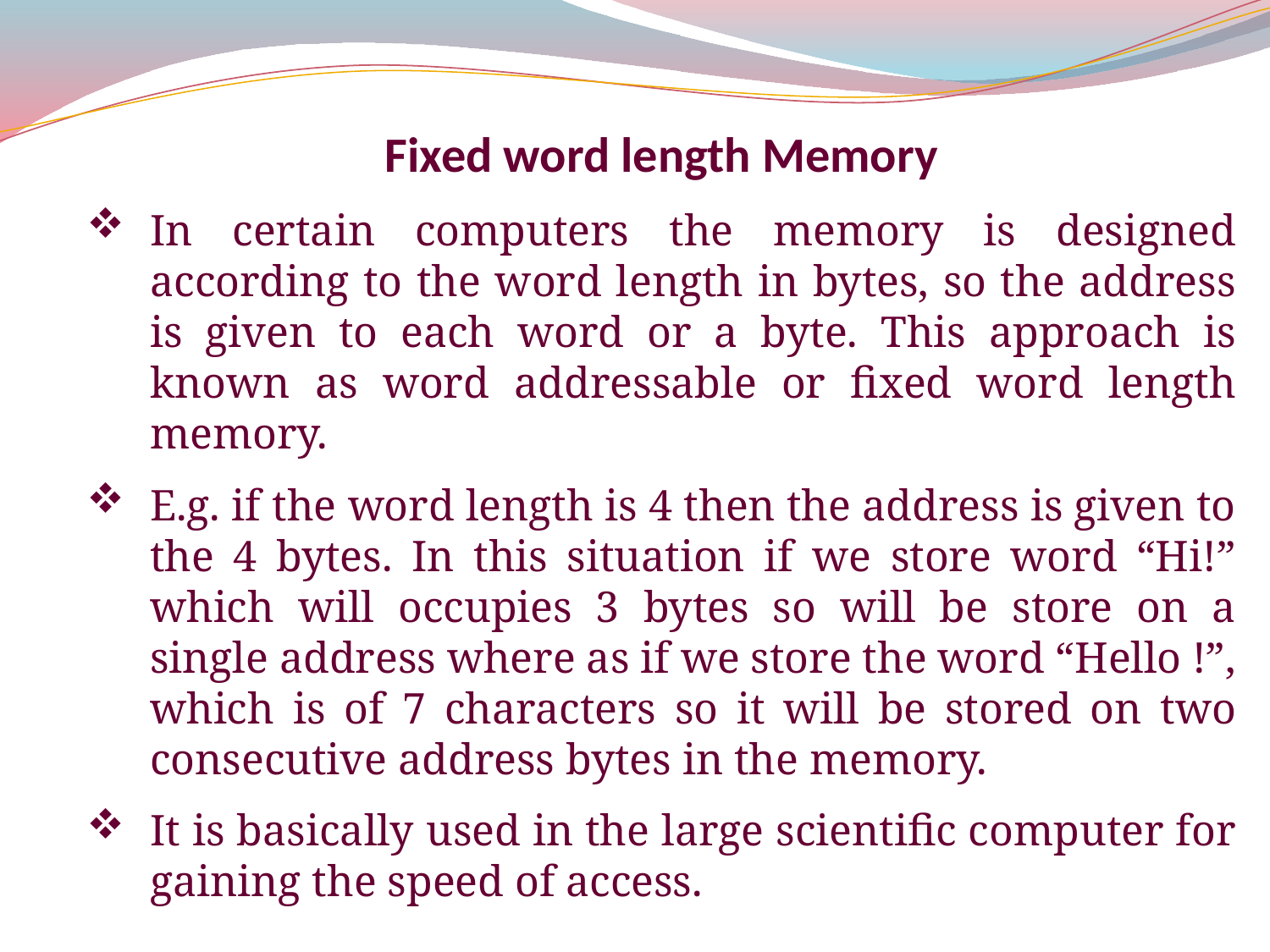

Fixed word length Memory
In certain computers the memory is designed according to the word length in bytes, so the address is given to each word or a byte. This approach is known as word addressable or fixed word length memory.
E.g. if the word length is 4 then the address is given to the 4 bytes. In this situation if we store word “Hi!” which will occupies 3 bytes so will be store on a single address where as if we store the word “Hello !”, which is of 7 characters so it will be stored on two consecutive address bytes in the memory.
It is basically used in the large scientific computer for gaining the speed of access.